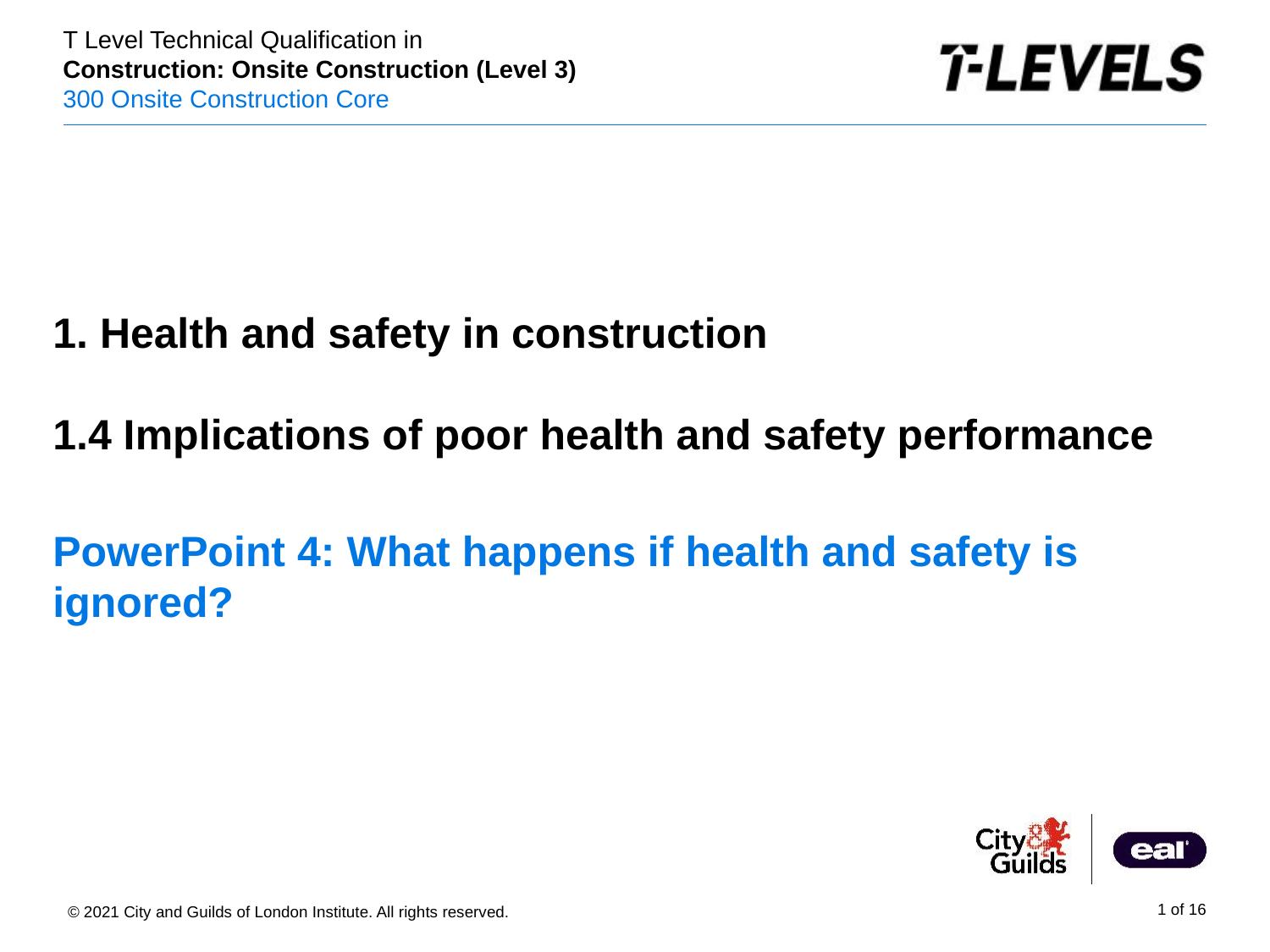

1. Health and safety in construction

1.4 Implications of poor health and safety performance
# PowerPoint 4: What happens if health and safety is ignored?